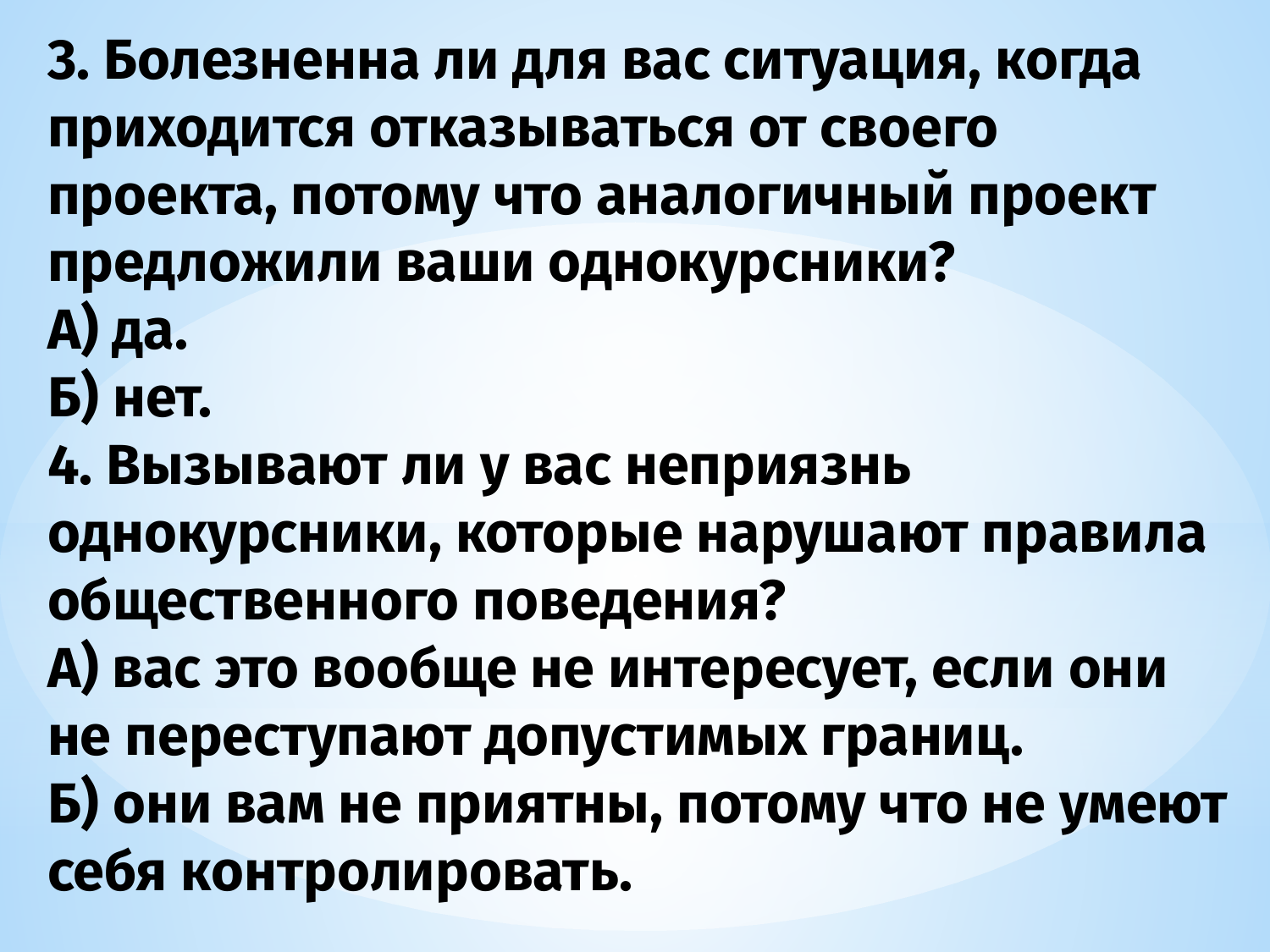

3. Болезненна ли для вас ситуация, когда приходится отказываться от своего проекта, потому что аналогичный проект предложили ваши однокурсники?
А) да.
Б) нет.
4. Вызывают ли у вас неприязнь однокурсники, которые нарушают правила общественного поведения?
А) вас это вообще не интересует, если они не переступают допустимых границ.
Б) они вам не приятны, потому что не умеют себя контролировать.

#